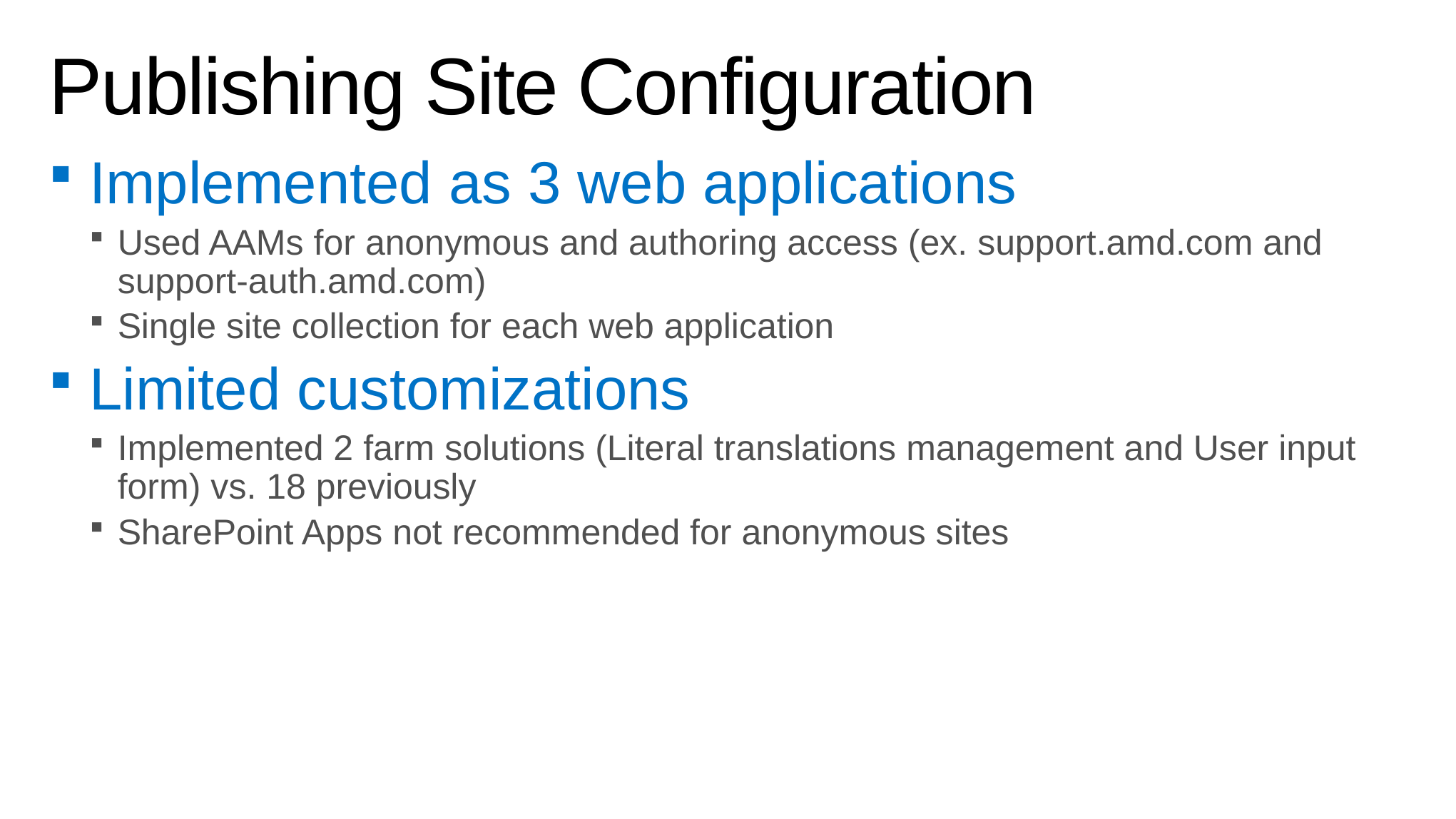

# Publishing Site Configuration
Implemented as 3 web applications
Used AAMs for anonymous and authoring access (ex. support.amd.com and support-auth.amd.com)
Single site collection for each web application
Limited customizations
Implemented 2 farm solutions (Literal translations management and User input form) vs. 18 previously
SharePoint Apps not recommended for anonymous sites